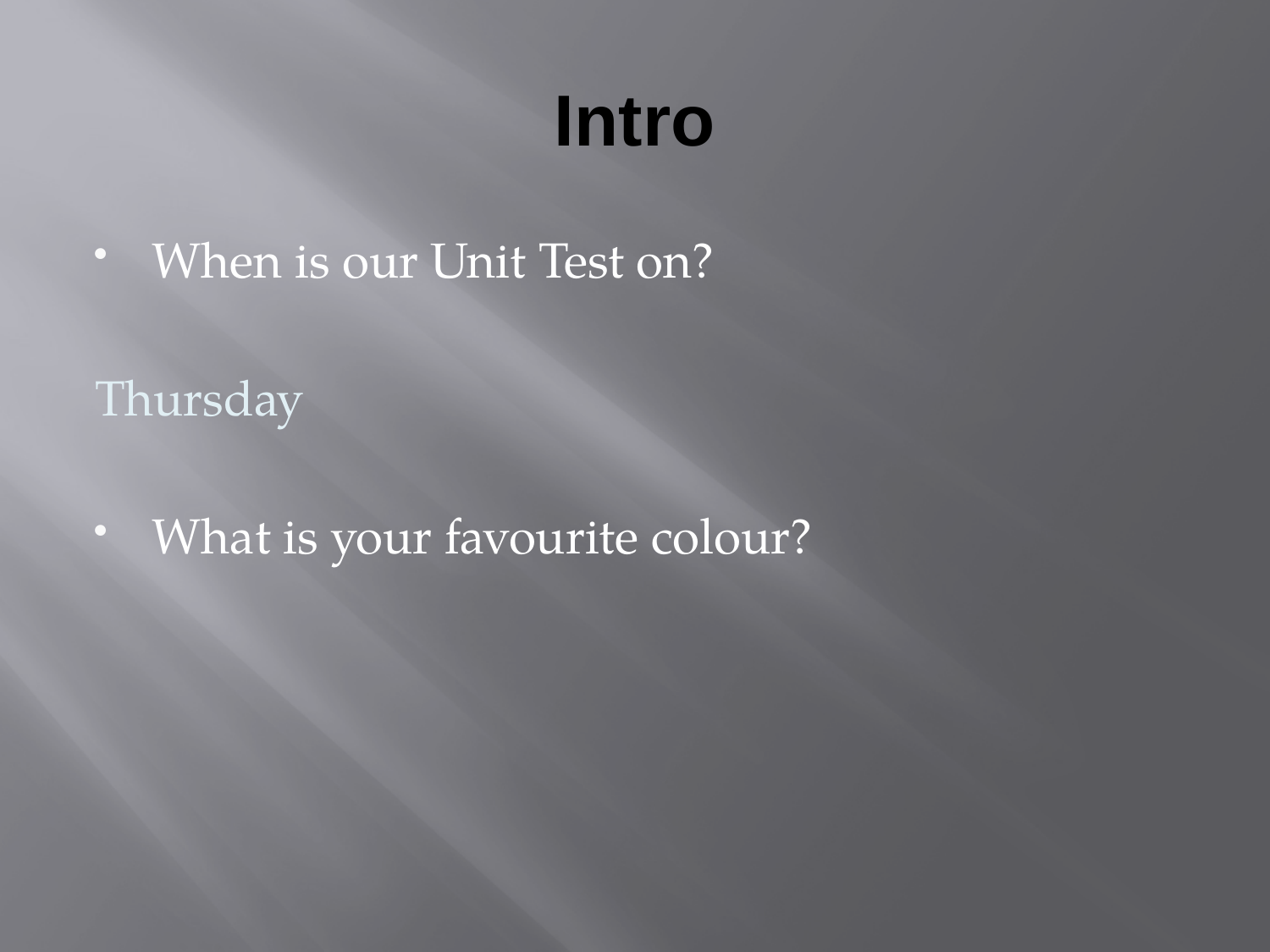

# Intro
When is our Unit Test on?

Thursday

What is your favourite colour?